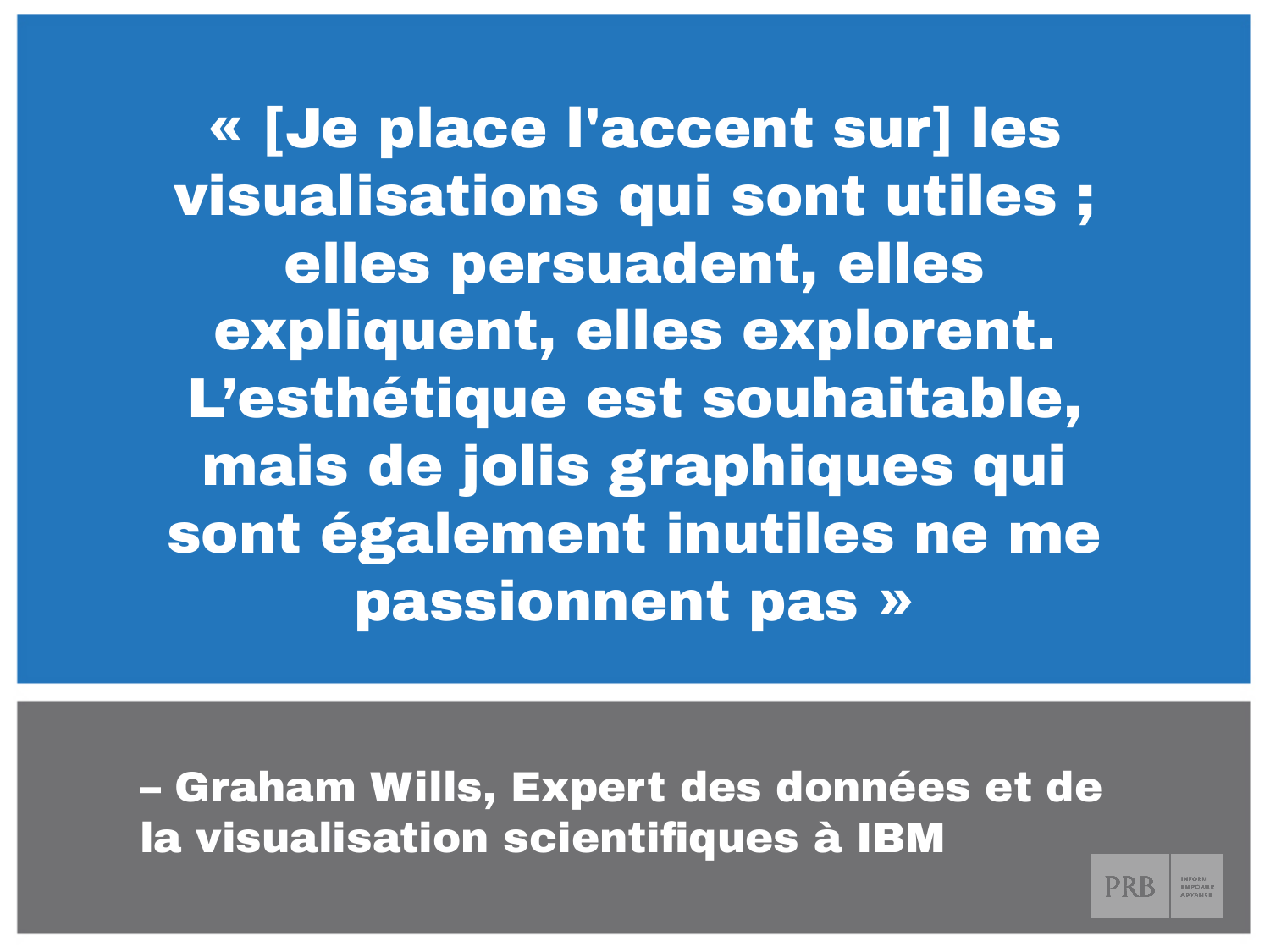

« [Je place l'accent sur] les visualisations qui sont utiles ; elles persuadent, elles expliquent, elles explorent. L’esthétique est souhaitable, mais de jolis graphiques qui sont également inutiles ne me passionnent pas »

– Graham Wills, Expert des données et de la visualisation scientifiques à IBM